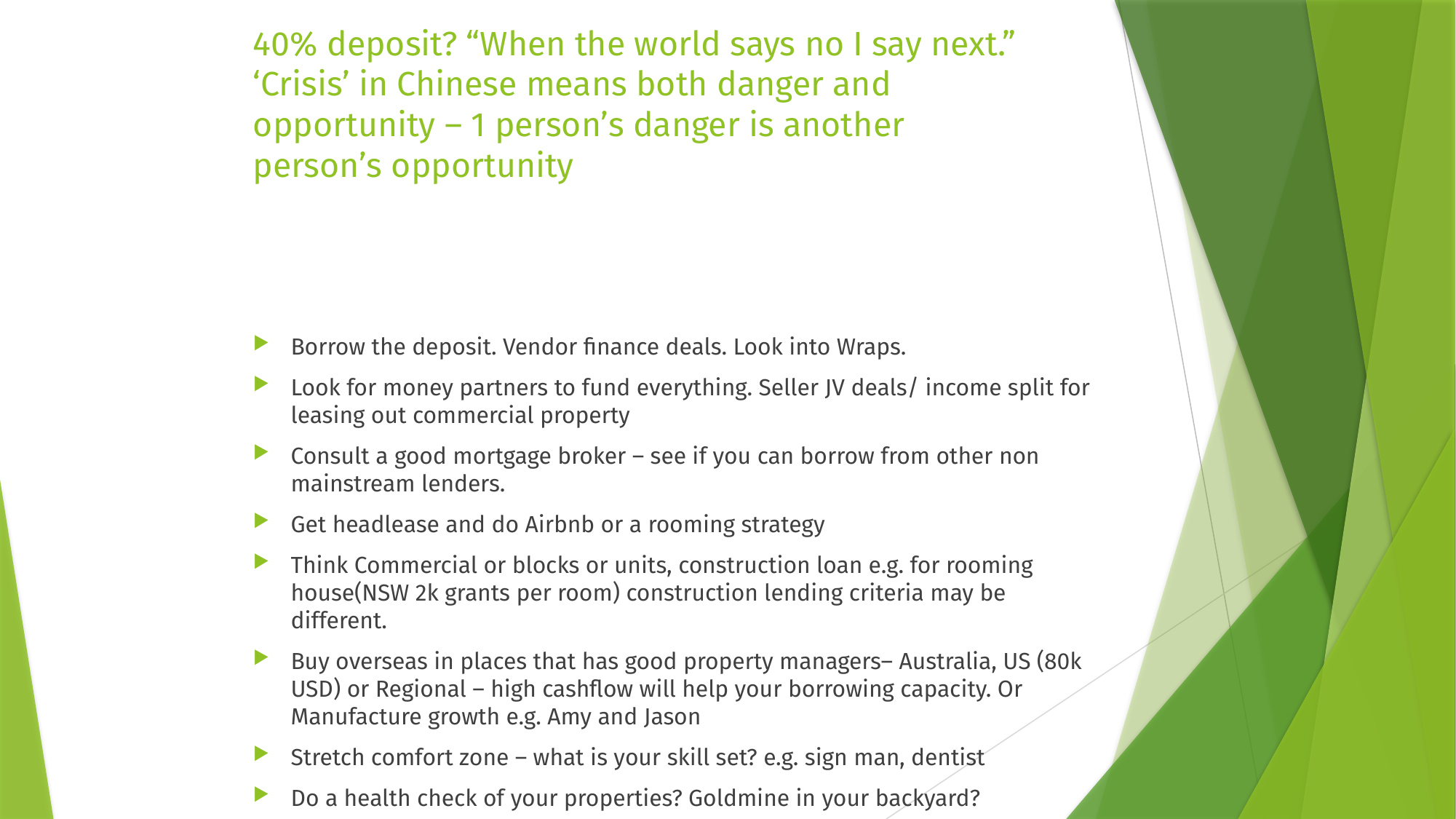

# 40% deposit? “When the world says no I say next.” ‘Crisis’ in Chinese means both danger and opportunity – 1 person’s danger is another person’s opportunity
Borrow the deposit. Vendor finance deals. Look into Wraps.
Look for money partners to fund everything. Seller JV deals/ income split for leasing out commercial property
Consult a good mortgage broker – see if you can borrow from other non mainstream lenders.
Get headlease and do Airbnb or a rooming strategy
Think Commercial or blocks or units, construction loan e.g. for rooming house(NSW 2k grants per room) construction lending criteria may be different.
Buy overseas in places that has good property managers– Australia, US (80k USD) or Regional – high cashflow will help your borrowing capacity. Or Manufacture growth e.g. Amy and Jason
Stretch comfort zone – what is your skill set? e.g. sign man, dentist
Do a health check of your properties? Goldmine in your backyard?